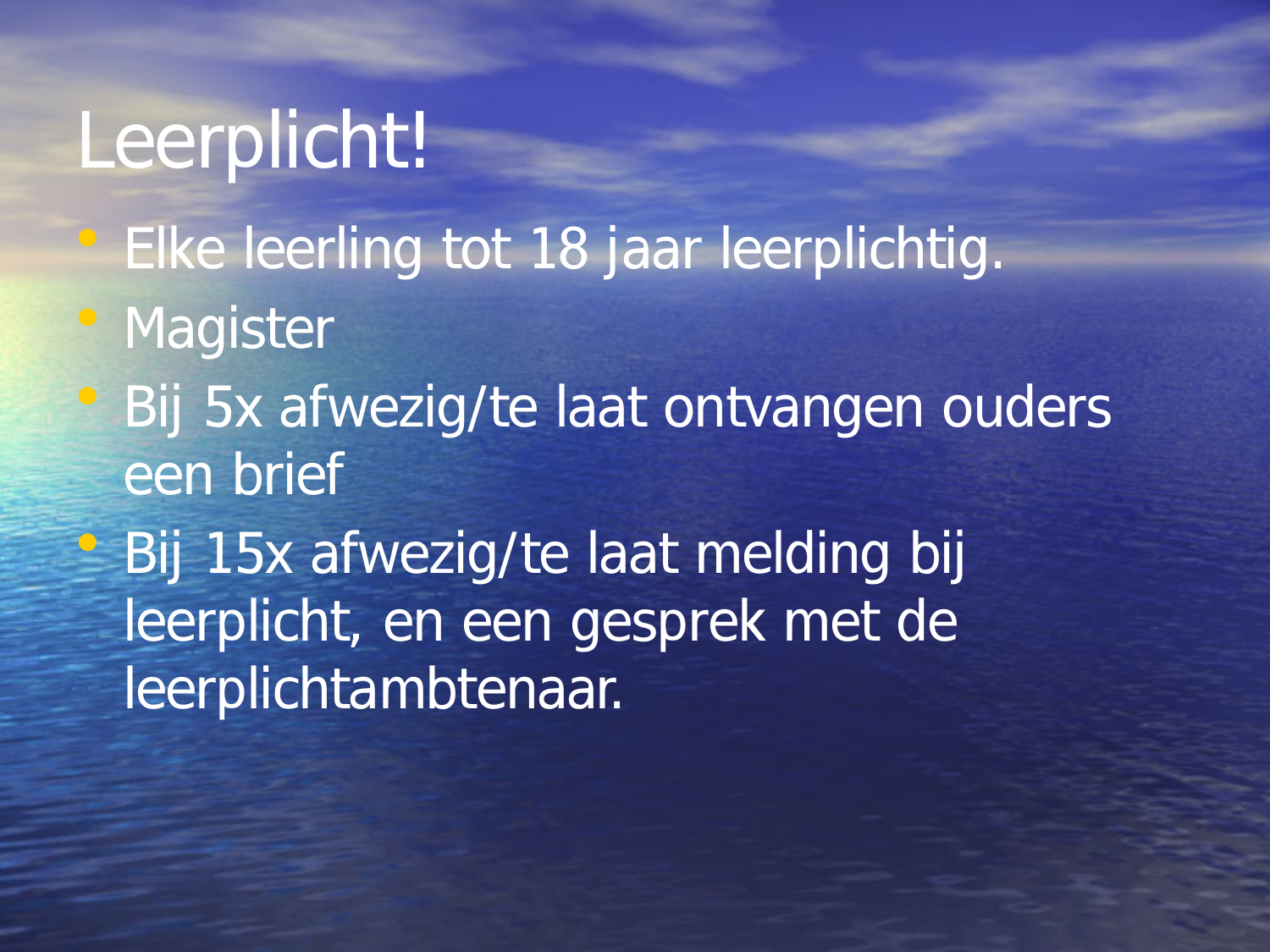

# Leerplicht!
Elke leerling tot 18 jaar leerplichtig.
Magister
Bij 5x afwezig/te laat ontvangen ouders een brief
Bij 15x afwezig/te laat melding bij leerplicht, en een gesprek met de leerplichtambtenaar.